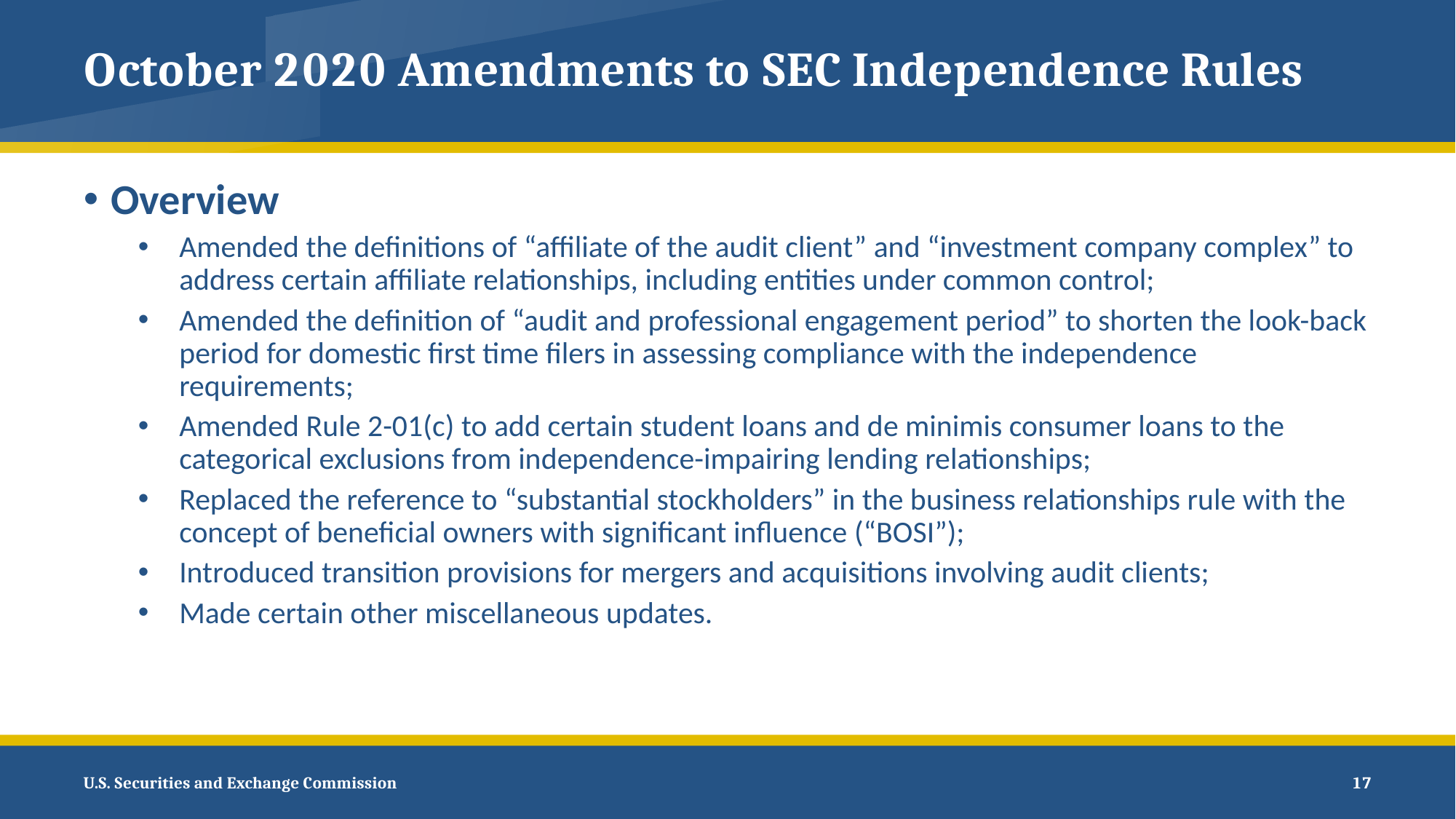

# October 2020 Amendments to SEC Independence Rules
Overview
Amended the definitions of “affiliate of the audit client” and “investment company complex” to address certain affiliate relationships, including entities under common control;
Amended the definition of “audit and professional engagement period” to shorten the look-back period for domestic first time filers in assessing compliance with the independence requirements;
Amended Rule 2-01(c) to add certain student loans and de minimis consumer loans to the categorical exclusions from independence-impairing lending relationships;
Replaced the reference to “substantial stockholders” in the business relationships rule with the concept of beneficial owners with significant influence (“BOSI”);
Introduced transition provisions for mergers and acquisitions involving audit clients;
Made certain other miscellaneous updates.

 17